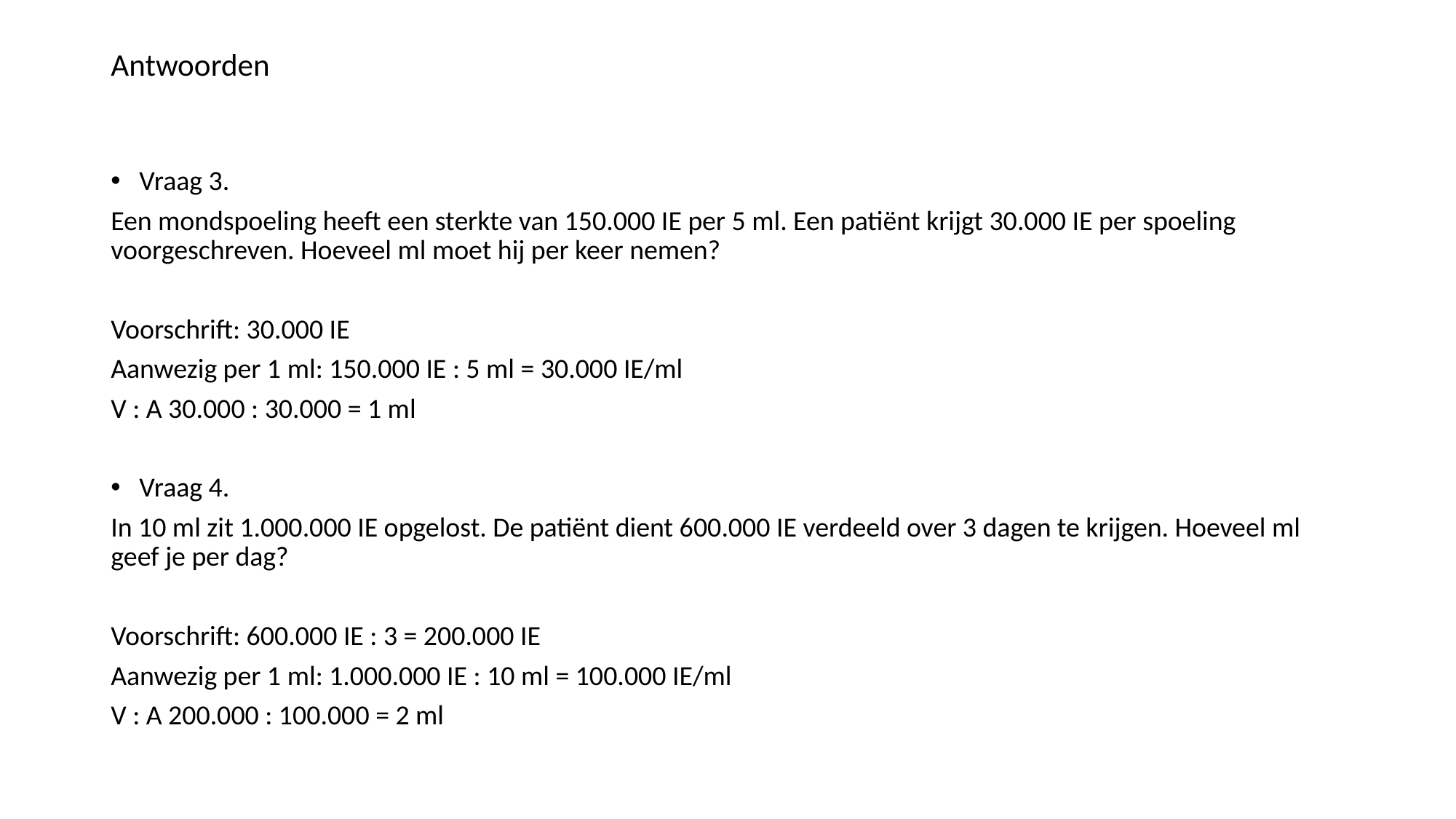

# Antwoorden
Vraag 3.
Een mondspoeling heeft een sterkte van 150.000 IE per 5 ml. Een patiënt krijgt 30.000 IE per spoeling voorgeschreven. Hoeveel ml moet hij per keer nemen?

Voorschrift: 30.000 IE
Aanwezig per 1 ml: 150.000 IE : 5 ml = 30.000 IE/ml
V : A 30.000 : 30.000 = 1 ml

Vraag 4.
In 10 ml zit 1.000.000 IE opgelost. De patiënt dient 600.000 IE verdeeld over 3 dagen te krijgen. Hoeveel ml geef je per dag?

Voorschrift: 600.000 IE : 3 = 200.000 IE
Aanwezig per 1 ml: 1.000.000 IE : 10 ml = 100.000 IE/ml
V : A 200.000 : 100.000 = 2 ml